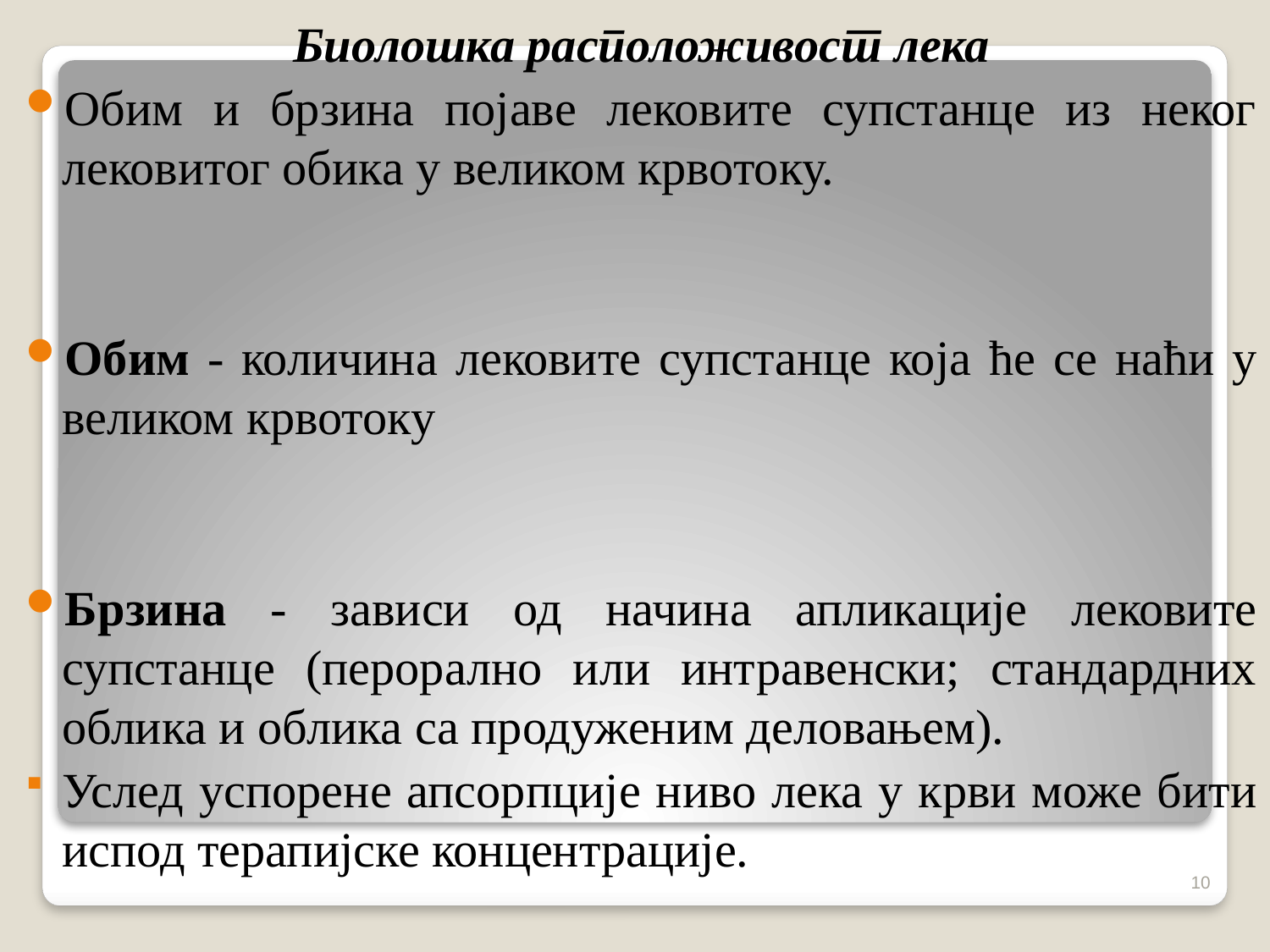

Биолошка расположивост лека
Обим и брзина појаве лековите супстанце из неког лековитог обика у великом крвотоку.

Обим - количина лековите супстанце која ће се наћи у великом крвотоку

Брзина - зависи од начина апликације лековите супстанце (перорално или интравенски; стандардних облика и облика са продуженим деловањем).
Услед успорене апсорпције ниво лека у крви може бити испод терапијске концентрације.

10